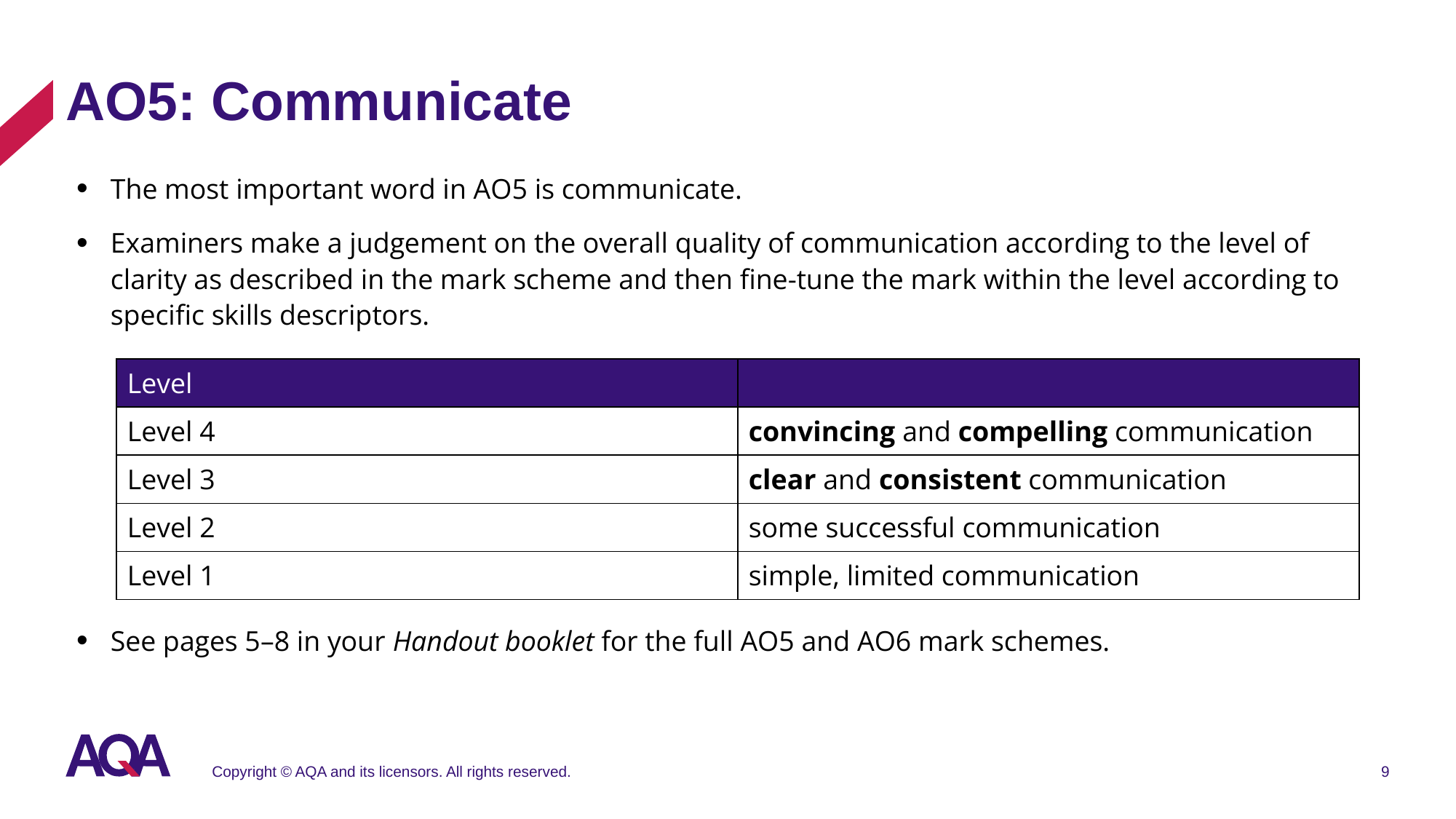

# AO5: Communicate
The most important word in AO5 is communicate.
Examiners make a judgement on the overall quality of communication according to the level of clarity as described in the mark scheme and then fine-tune the mark within the level according to specific skills descriptors.

See pages 5–8 in your Handout booklet for the full AO5 and AO6 mark schemes.
| Level |  |
| --- | --- |
| Level 4 | convincing and compelling communication |
| Level 3 | clear and consistent communication |
| Level 2 | some successful communication |
| Level 1 | simple, limited communication |
Copyright © AQA and its licensors. All rights reserved.
9